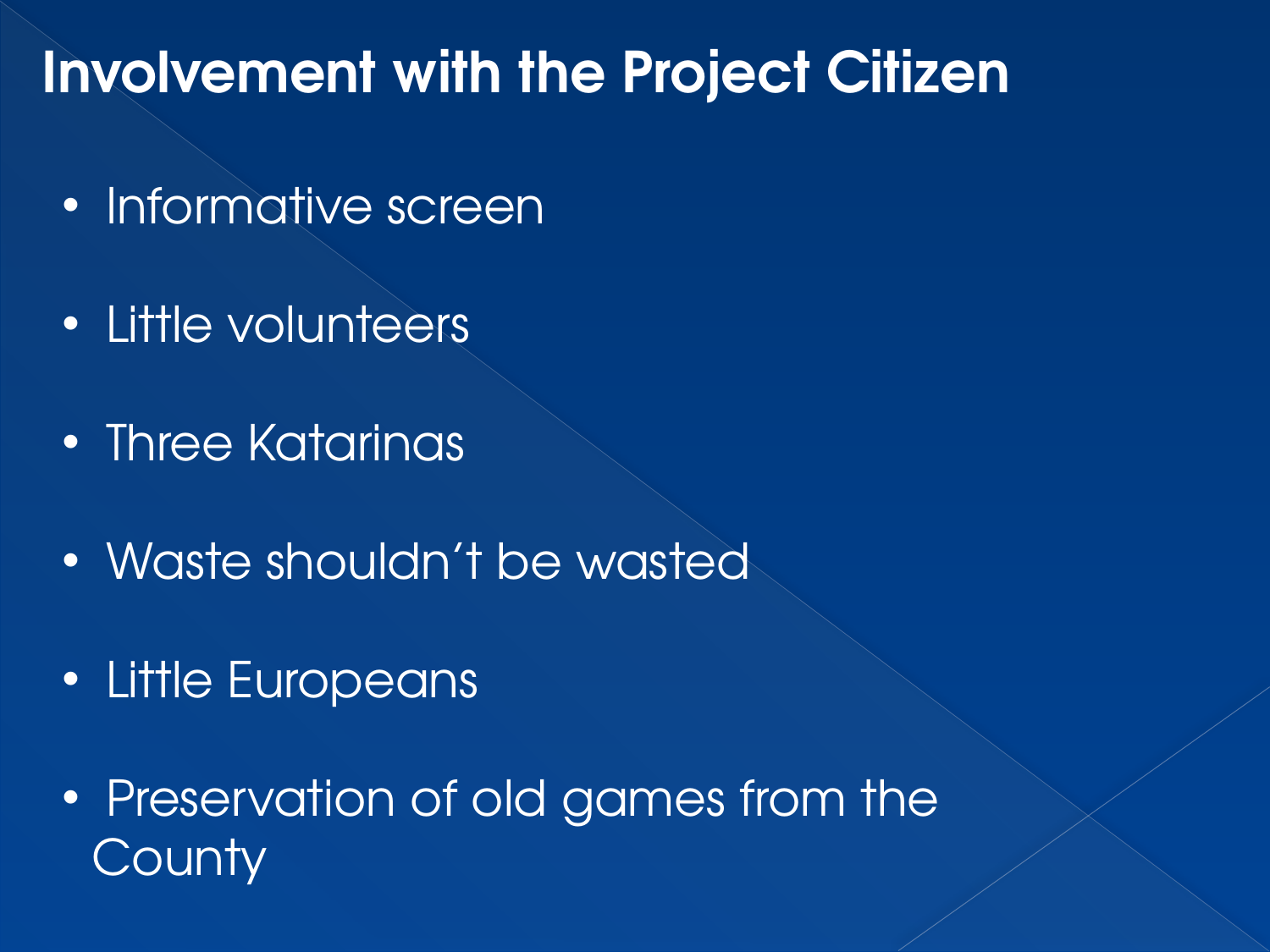

Involvement with the Project Citizen
 Informative screen

 Little volunteers

 Three Katarinas

 Waste shouldn’t be wasted

 Little Europeans

 Preservation of old games from the County